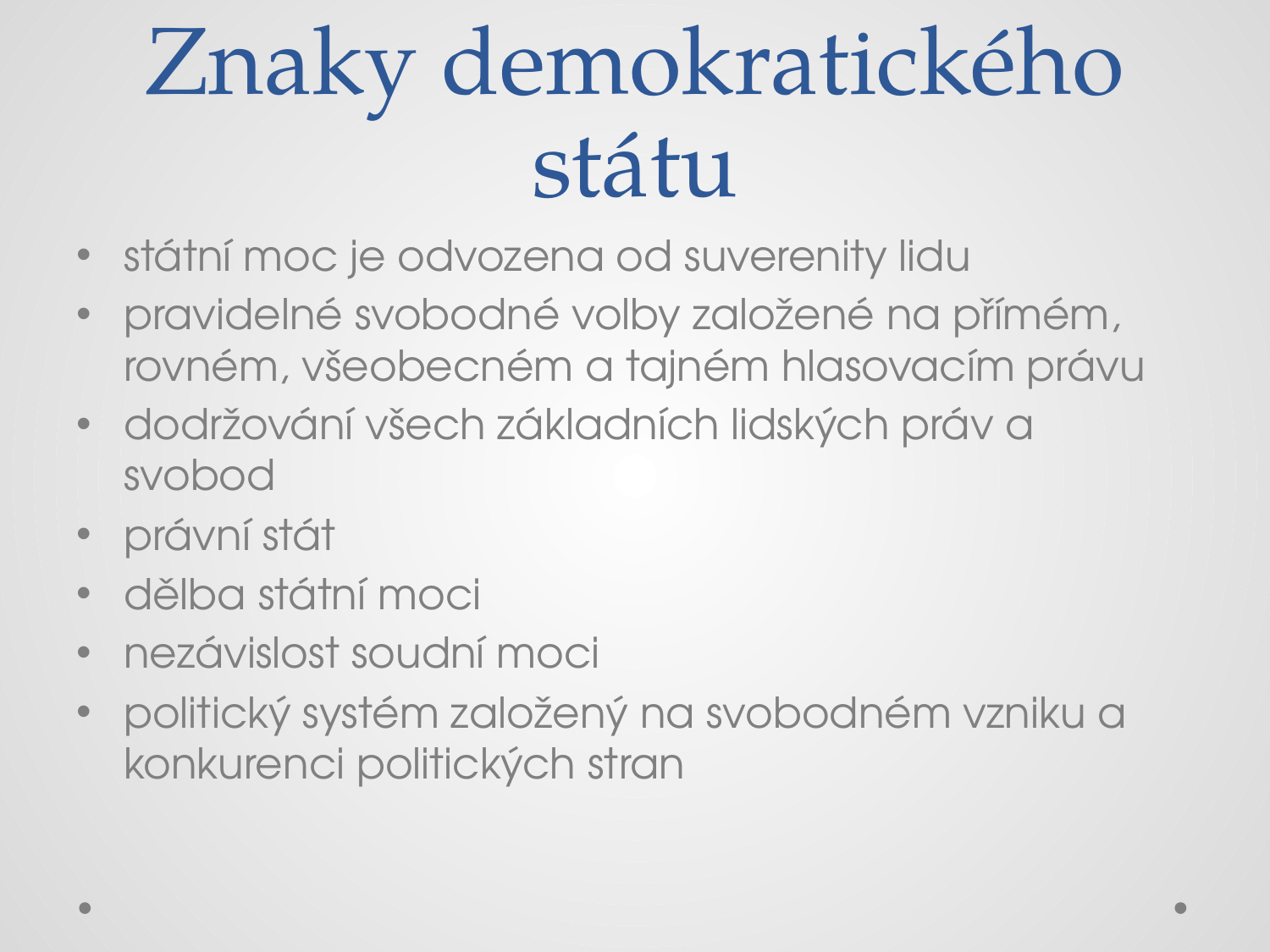

# Znaky demokratického státu
státní moc je odvozena od suverenity lidu
pravidelné svobodné volby založené na přímém, rovném, všeobecném a tajném hlasovacím právu
dodržování všech základních lidských práv a svobod
právní stát
dělba státní moci
nezávislost soudní moci
politický systém založený na svobodném vzniku a konkurenci politických stran